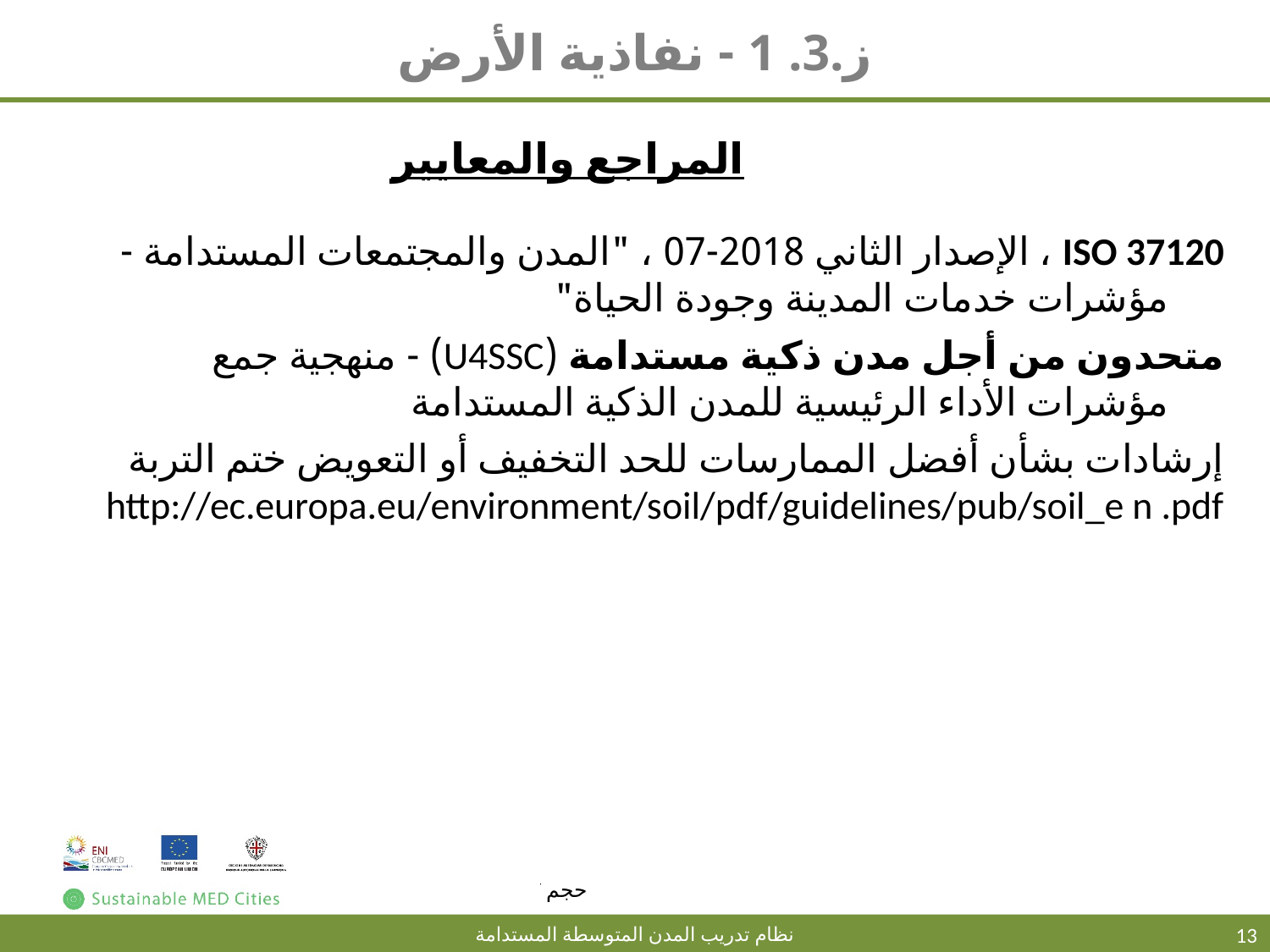

# ز.3. 1 - نفاذية الأرض
المراجع والمعايير
ISO 37120 ، الإصدار الثاني 2018-07 ، "المدن والمجتمعات المستدامة - مؤشرات خدمات المدينة وجودة الحياة"
متحدون من أجل مدن ذكية مستدامة (U4SSC) - منهجية جمع مؤشرات الأداء الرئيسية للمدن الذكية المستدامة
إرشادات بشأن أفضل الممارسات للحد التخفيف أو التعويض ختم التربة
http://ec.europa.eu/environment/soil/pdf/guidelines/pub/soil_e n .pdf

13